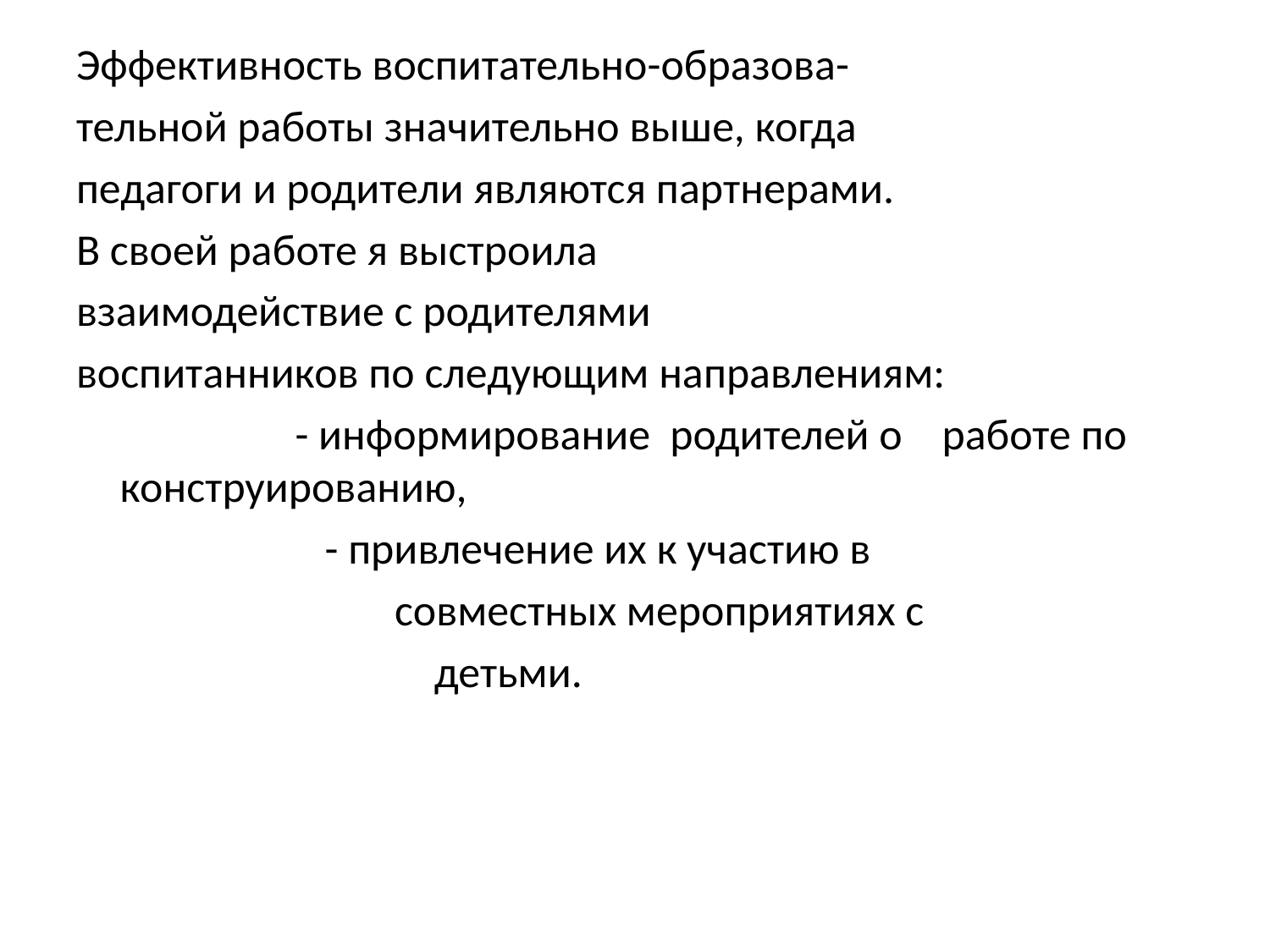

Эффективность воспитательно-образова-
тельной работы значительно выше, когда
педагоги и родители являются партнерами.
В своей работе я выстроила
взаимодействие с родителями
воспитанников по следующим направлениям:
                      - информирование  родителей о    работе по конструированию,
                         - привлечение их к участию в
                                совместных мероприятиях с
                                    детьми.